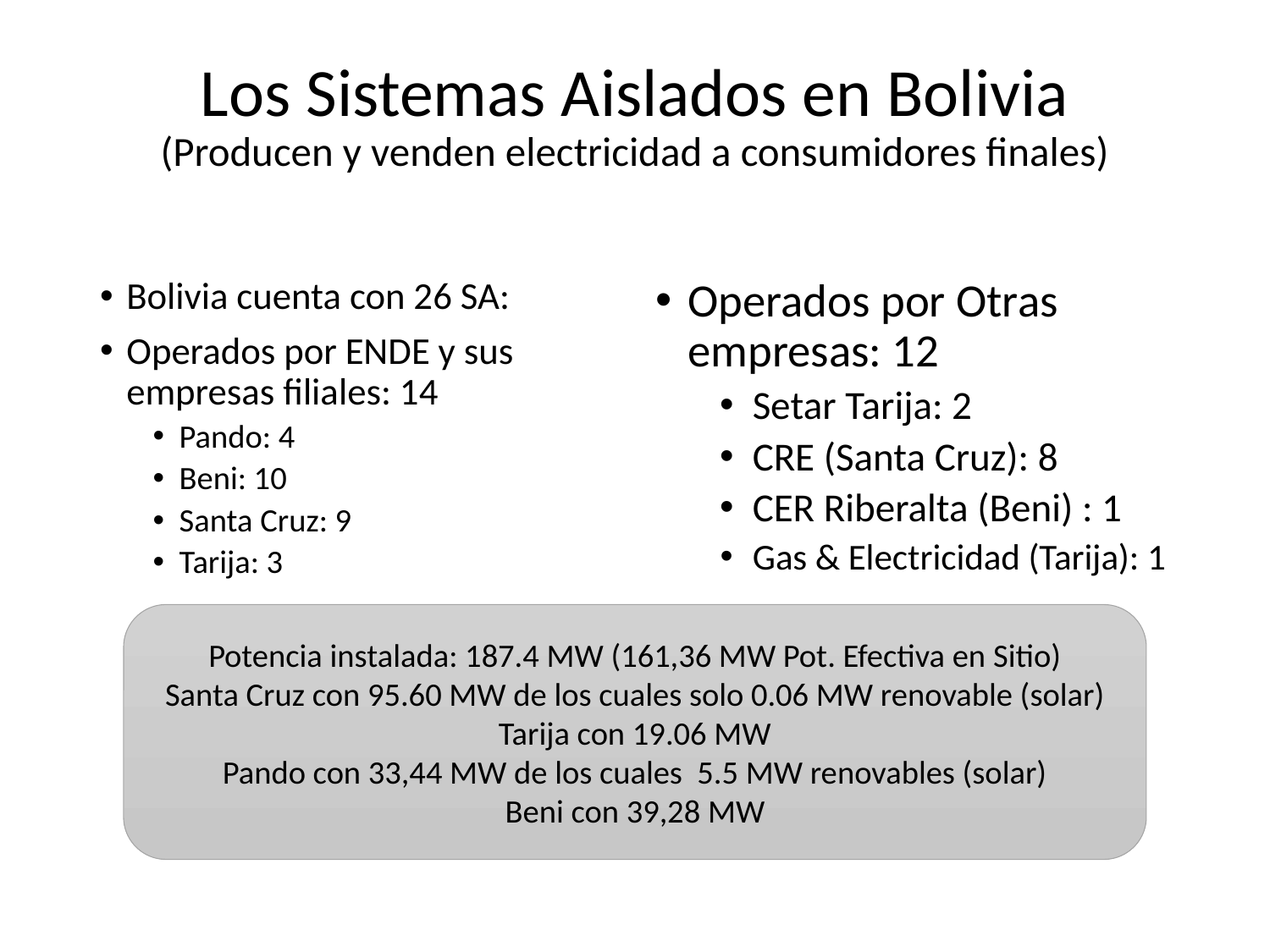

# Los Sistemas Aislados en Bolivia (Producen y venden electricidad a consumidores finales)
Bolivia cuenta con 26 SA:
Operados por ENDE y sus empresas filiales: 14
Pando: 4
Beni: 10
Santa Cruz: 9
Tarija: 3
Operados por Otras empresas: 12
Setar Tarija: 2
CRE (Santa Cruz): 8
CER Riberalta (Beni) : 1
Gas & Electricidad (Tarija): 1

Potencia instalada: 187.4 MW (161,36 MW Pot. Efectiva en Sitio)
Santa Cruz con 95.60 MW de los cuales solo 0.06 MW renovable (solar)
Tarija con 19.06 MW
Pando con 33,44 MW de los cuales  5.5 MW renovables (solar)
Beni con 39,28 MW